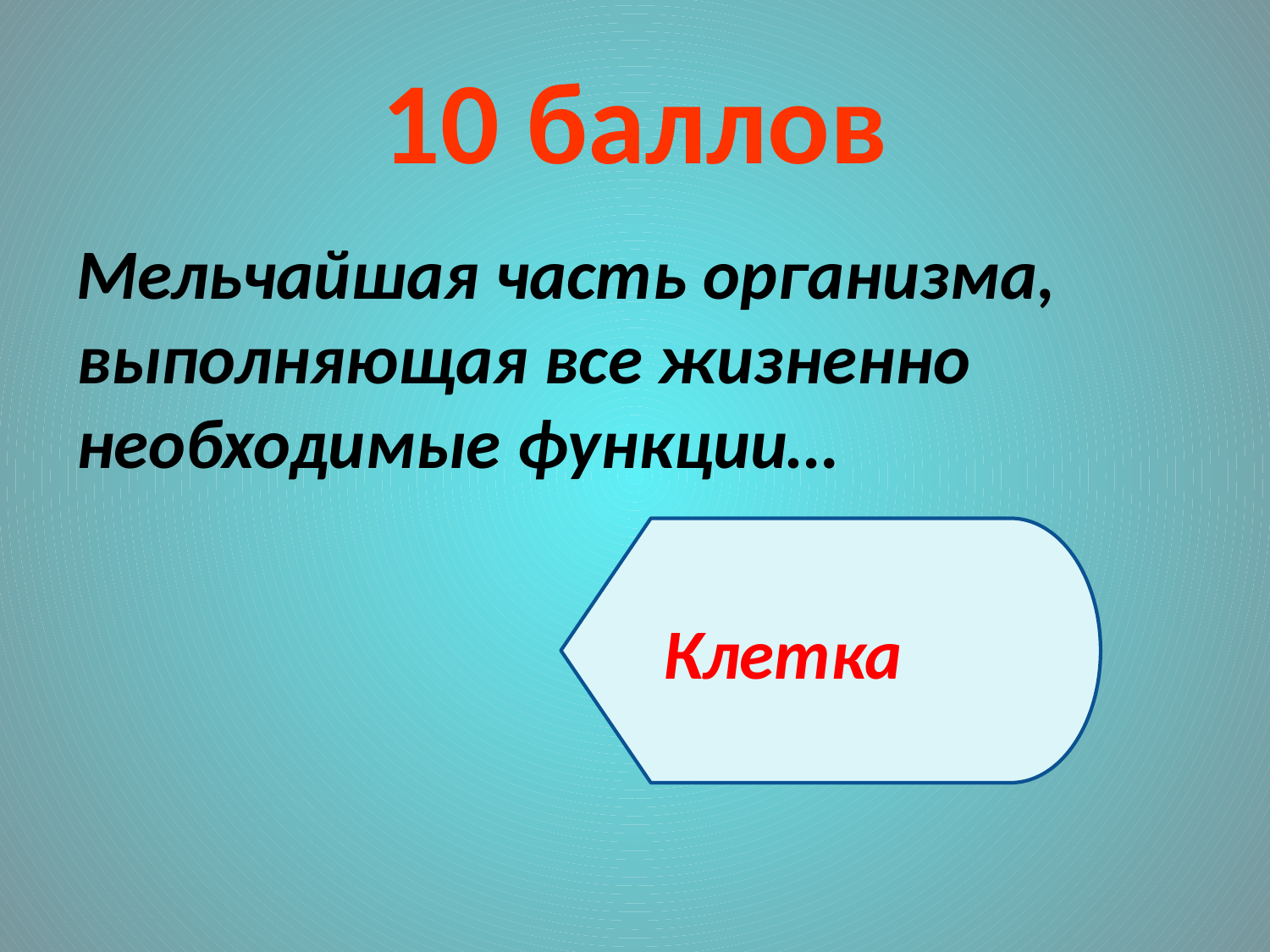

# 10 баллов
Мельчайшая часть организма, выполняющая все жизненно необходимые функции…
Клетка